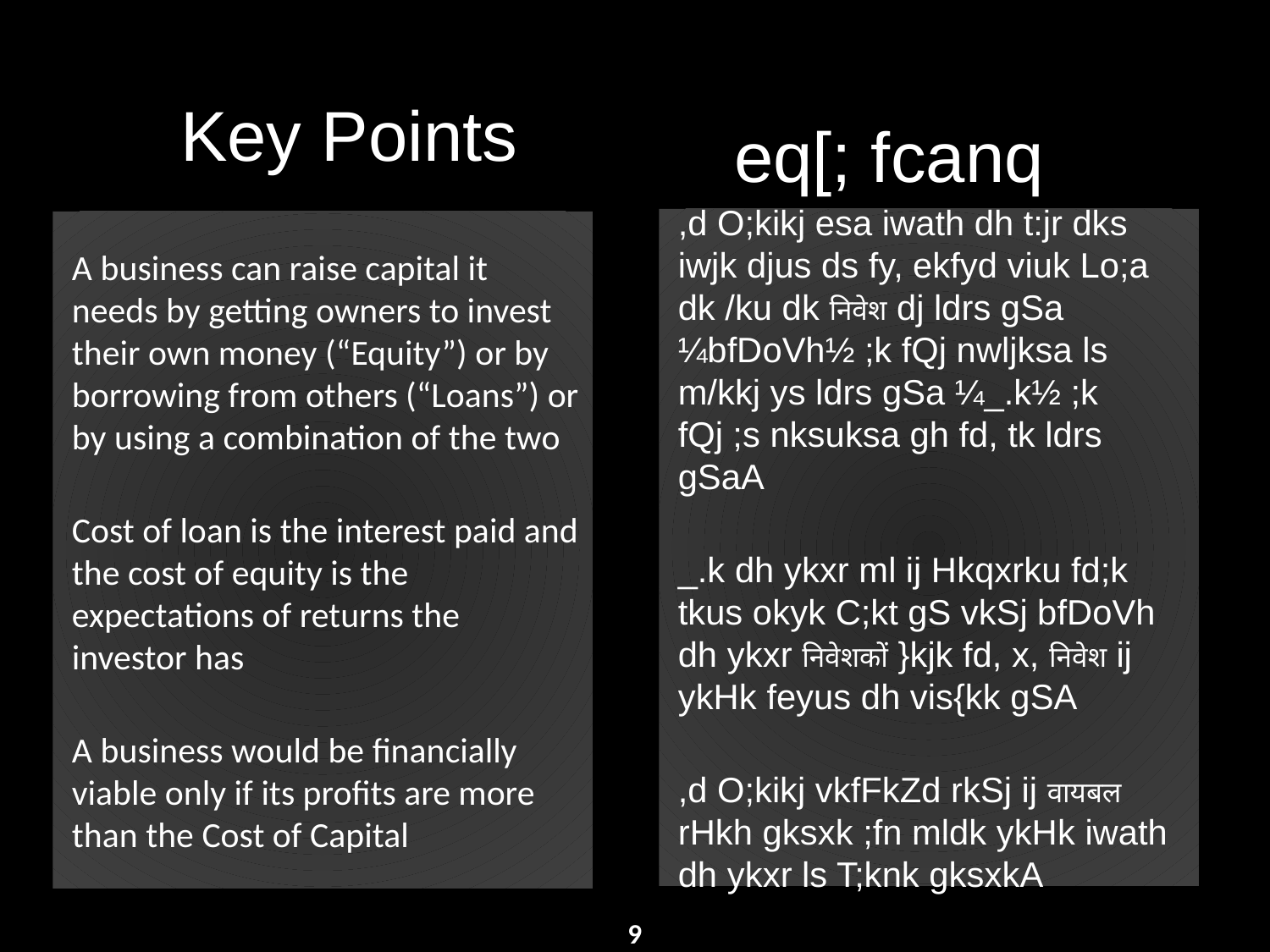

Key Points
eq[; fcanq
,d O;kikj esa iwath dh t:jr dks iwjk djus ds fy, ekfyd viuk Lo;a dk /ku dk निवेश dj ldrs gSa ¼bfDoVh½ ;k fQj nwljksa ls m/kkj ys ldrs gSa ¼_.k½ ;k fQj ;s nksuksa gh fd, tk ldrs gSaA

_.k dh ykxr ml ij Hkqxrku fd;k tkus okyk C;kt gS vkSj bfDoVh dh ykxr निवेशकों }kjk fd, x, निवेश ij ykHk feyus dh vis{kk gSA

,d O;kikj vkfFkZd rkSj ij वायबल rHkh gksxk ;fn mldk ykHk iwath dh ykxr ls T;knk gksxkA
A business can raise capital it needs by getting owners to invest their own money (“Equity”) or by borrowing from others (“Loans”) or by using a combination of the two

Cost of loan is the interest paid and the cost of equity is the expectations of returns the investor has

A business would be financially viable only if its profits are more than the Cost of Capital
9